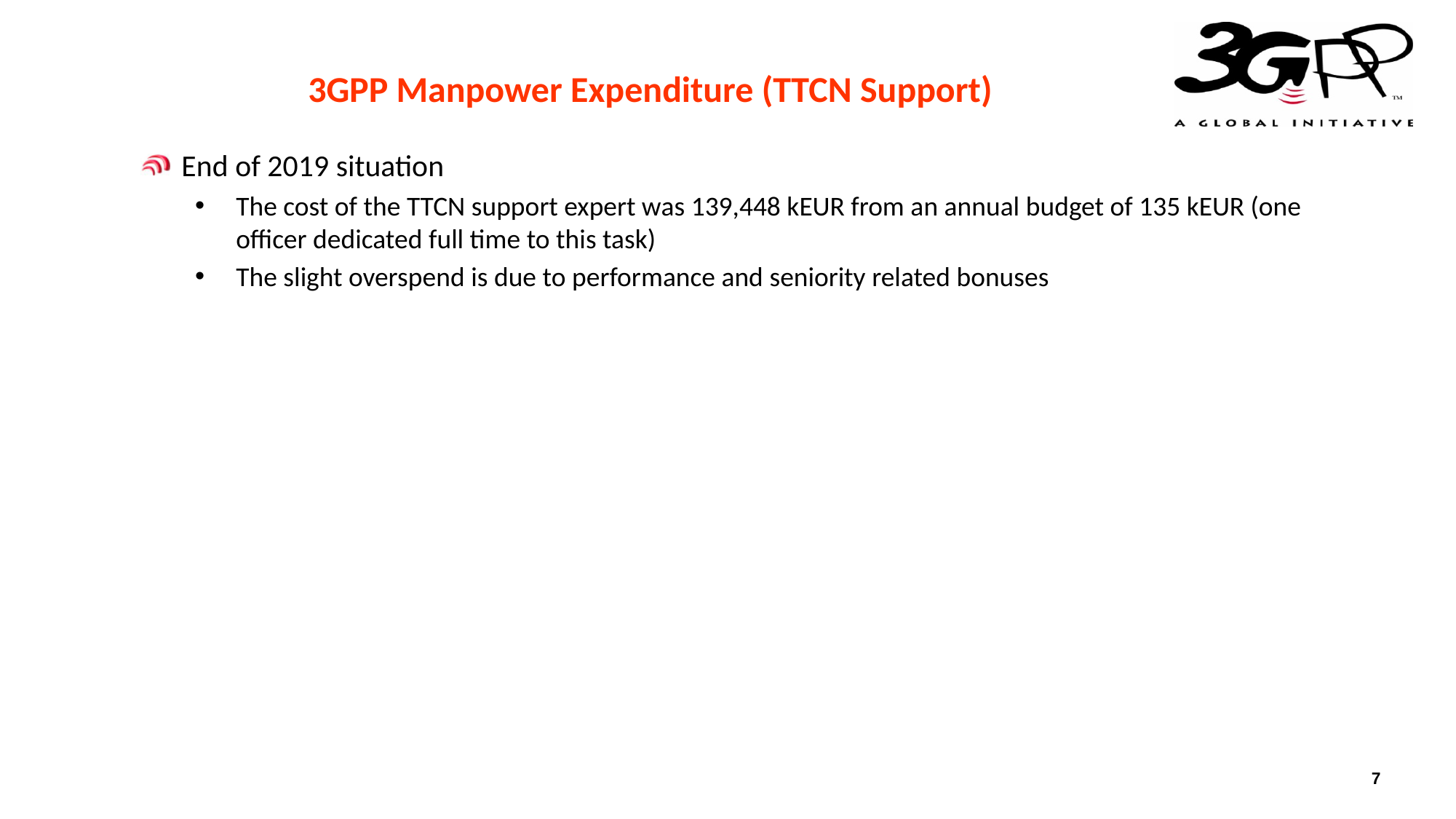

3GPP Manpower Expenditure (TTCN Support)

End of 2019 situation
The cost of the TTCN support expert was 139,448 kEUR from an annual budget of 135 kEUR (one officer dedicated full time to this task)
The slight overspend is due to performance and seniority related bonuses

7